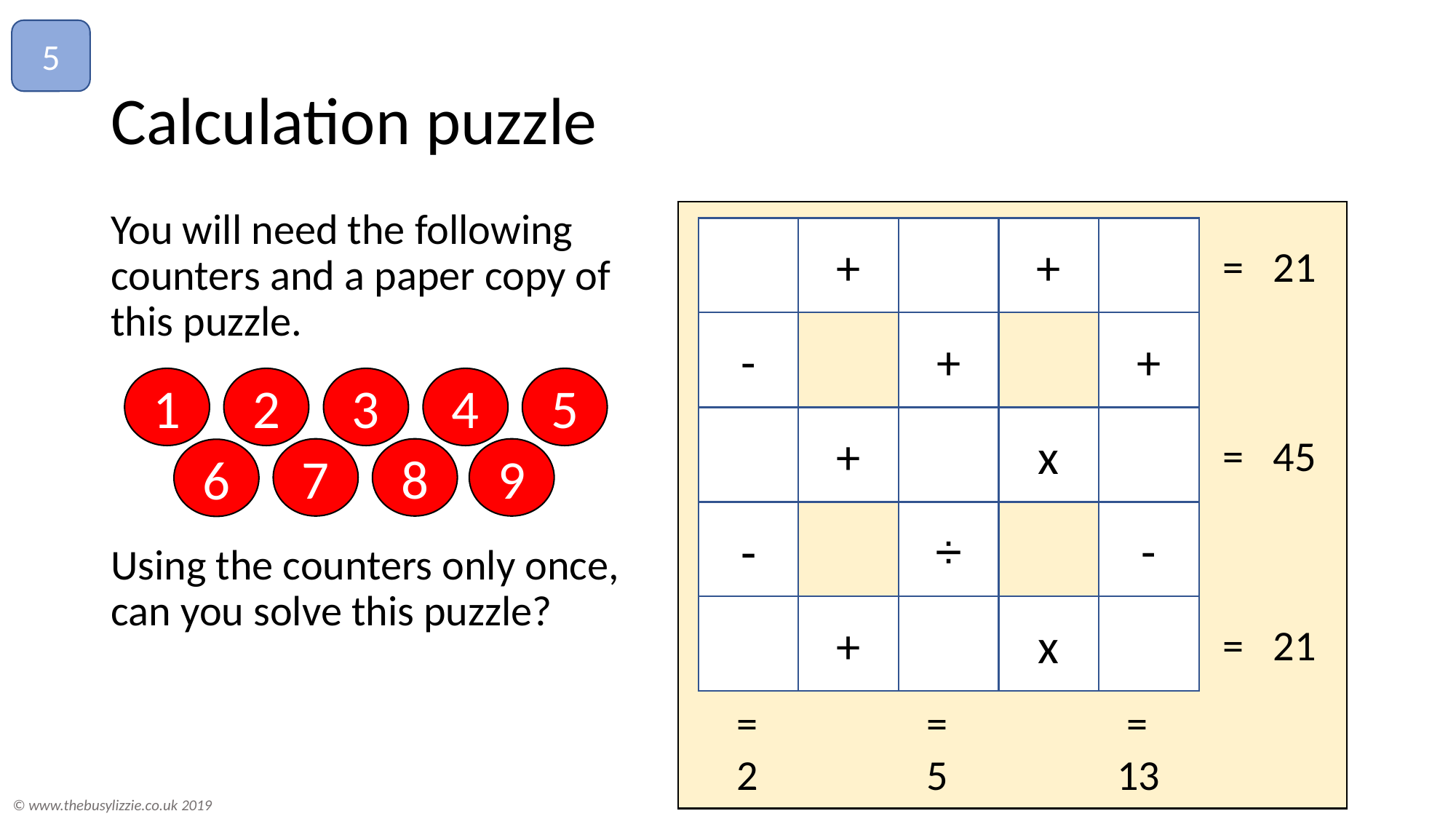

5
# Calculation puzzle
You will need the following counters and a paper copy of this puzzle.
Using the counters only once, can you solve this puzzle?

+

+
+
-

+

+

x
-
-

÷

+

x
=   21
1
2
3
4
5
9
8
7
6
=   45
=   21
 =
13
 =
 2
 =
 5
© www.thebusylizzie.co.uk 2019